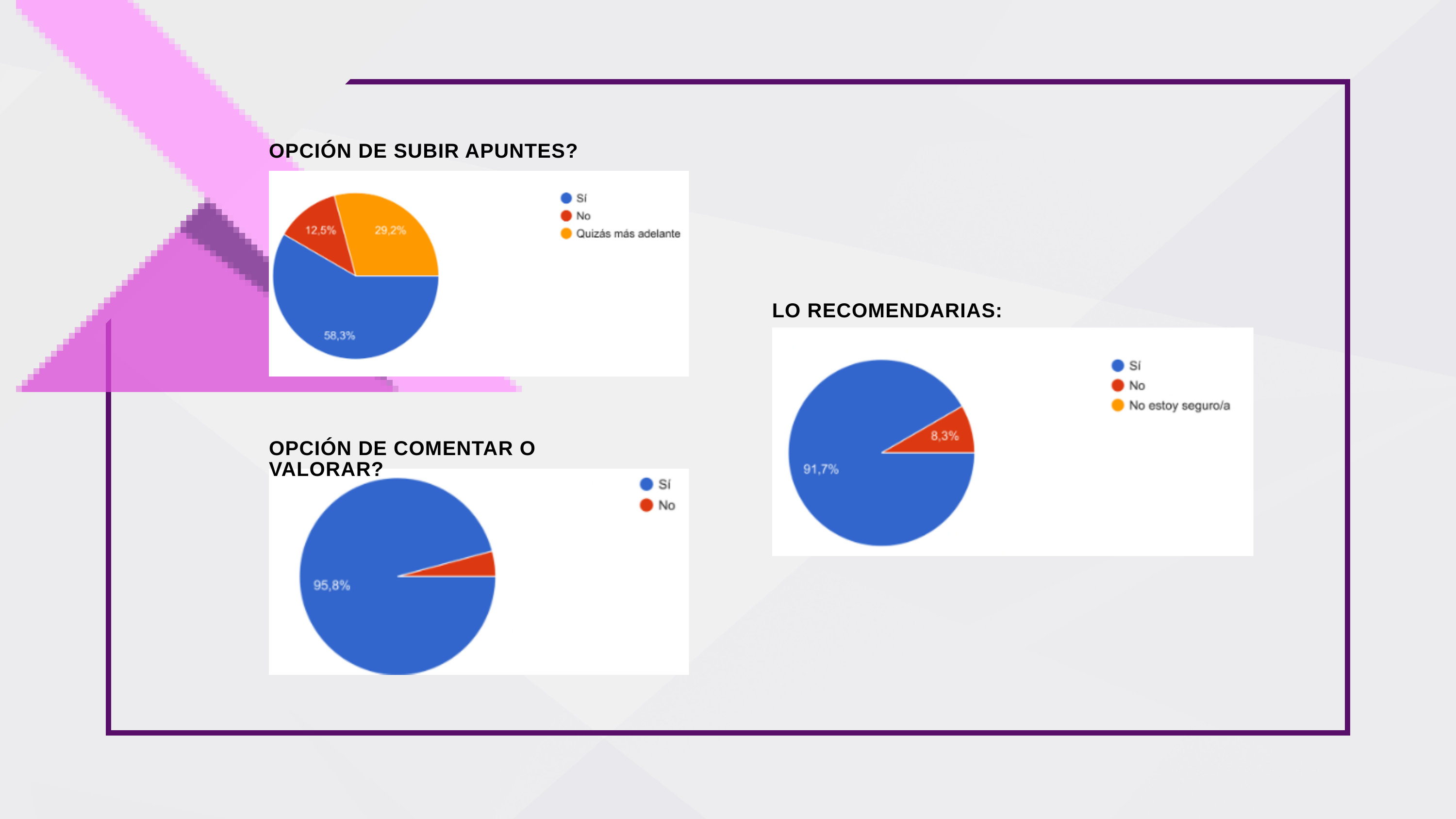

OPCIÓN DE SUBIR APUNTES?

LO RECOMENDARIAS:

OPCIÓN DE COMENTAR O VALORAR?